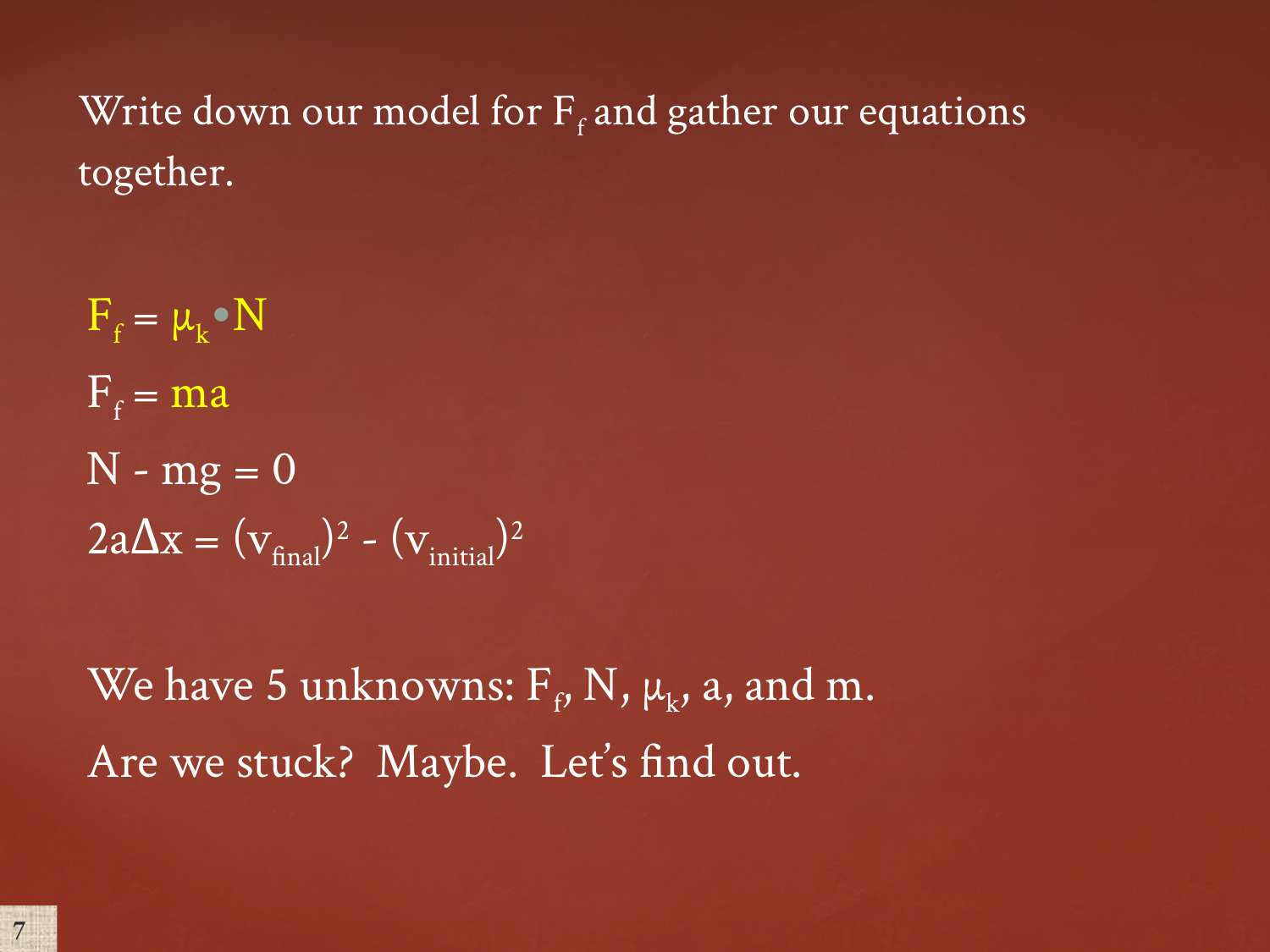

Write down our model for Ff and gather our equations together.
Ff = μk∙N
Ff = ma
N - mg = 0
2aΔx = (vfinal)2 - (vinitial)2

We have 5 unknowns: Ff, N, μk, a, and m.
Are we stuck?  Maybe.  Let’s find out.
7